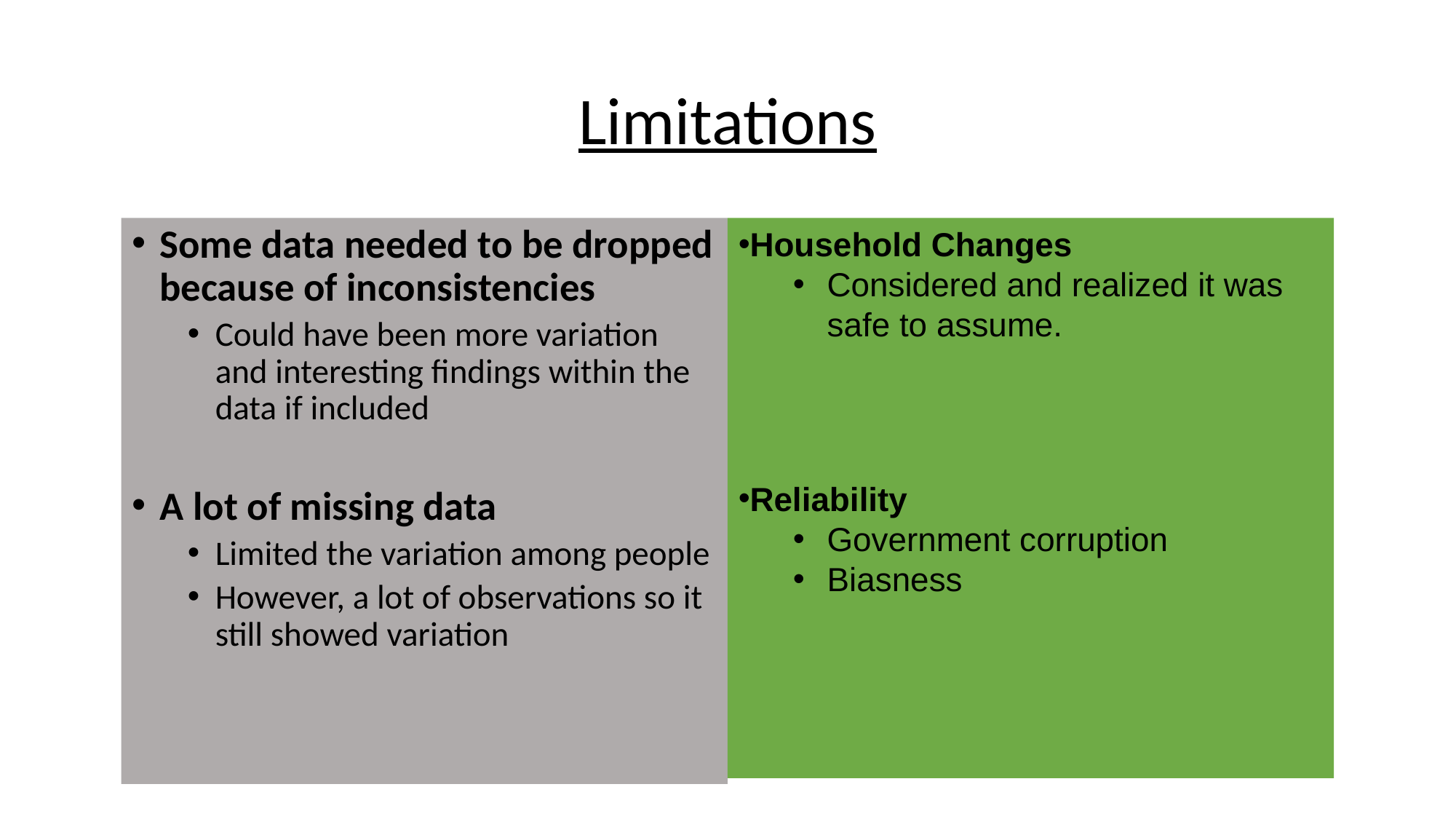

# Limitations
Some data needed to be dropped because of inconsistencies
Could have been more variation and interesting findings within the data if included

A lot of missing data
Limited the variation among people
However, a lot of observations so it still showed variation
Household Changes
Considered and realized it was safe to assume.

Reliability
Government corruption
Biasness